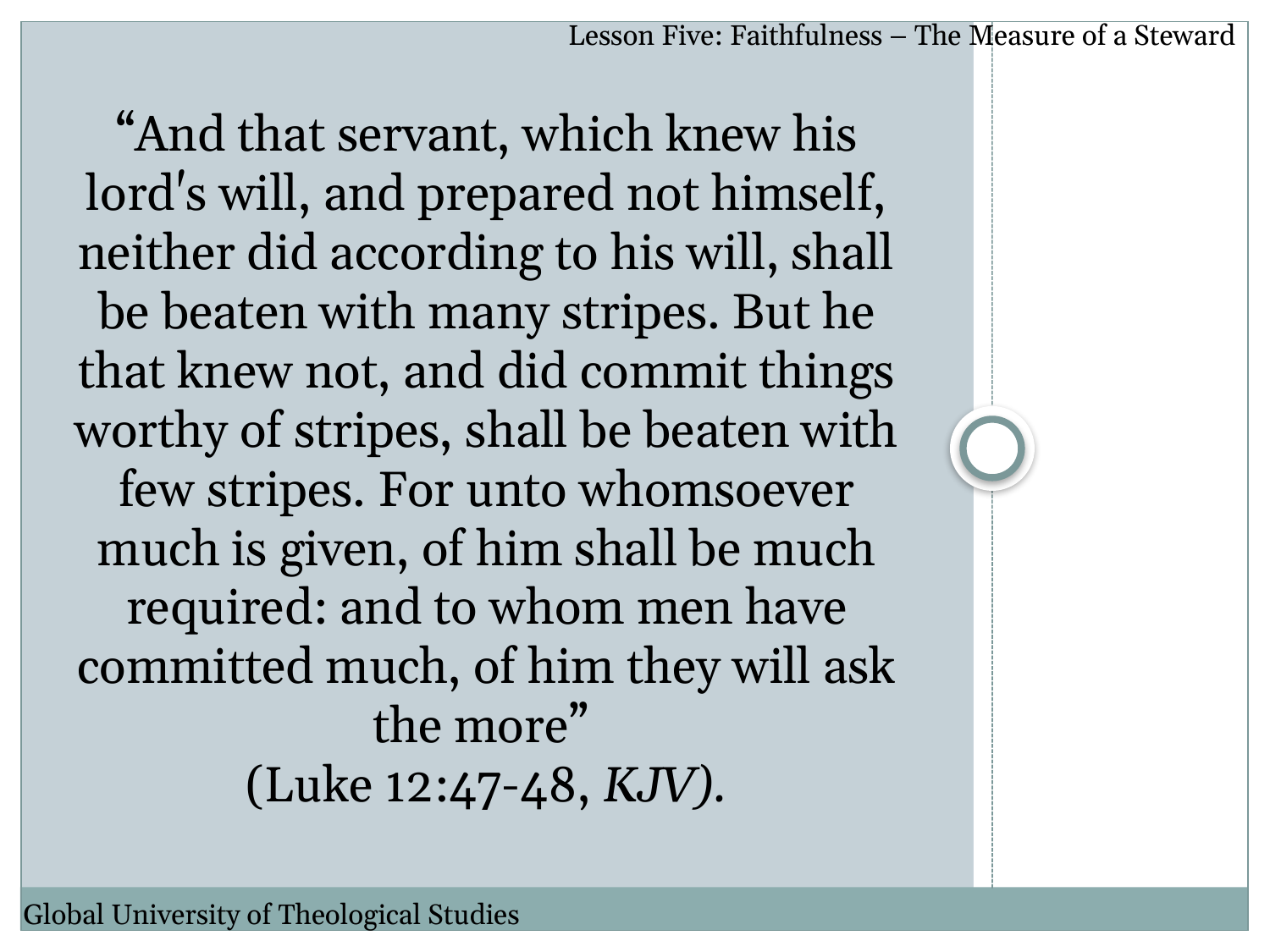

Lesson Five: Faithfulness – The Measure of a Steward
“And that servant, which knew his lord's will, and prepared not himself, neither did according to his will, shall be beaten with many stripes. But he that knew not, and did commit things worthy of stripes, shall be beaten with few stripes. For unto whomsoever much is given, of him shall be much required: and to whom men have committed much, of him they will ask the more”
(Luke 12:47-48, KJV).
Global University of Theological Studies